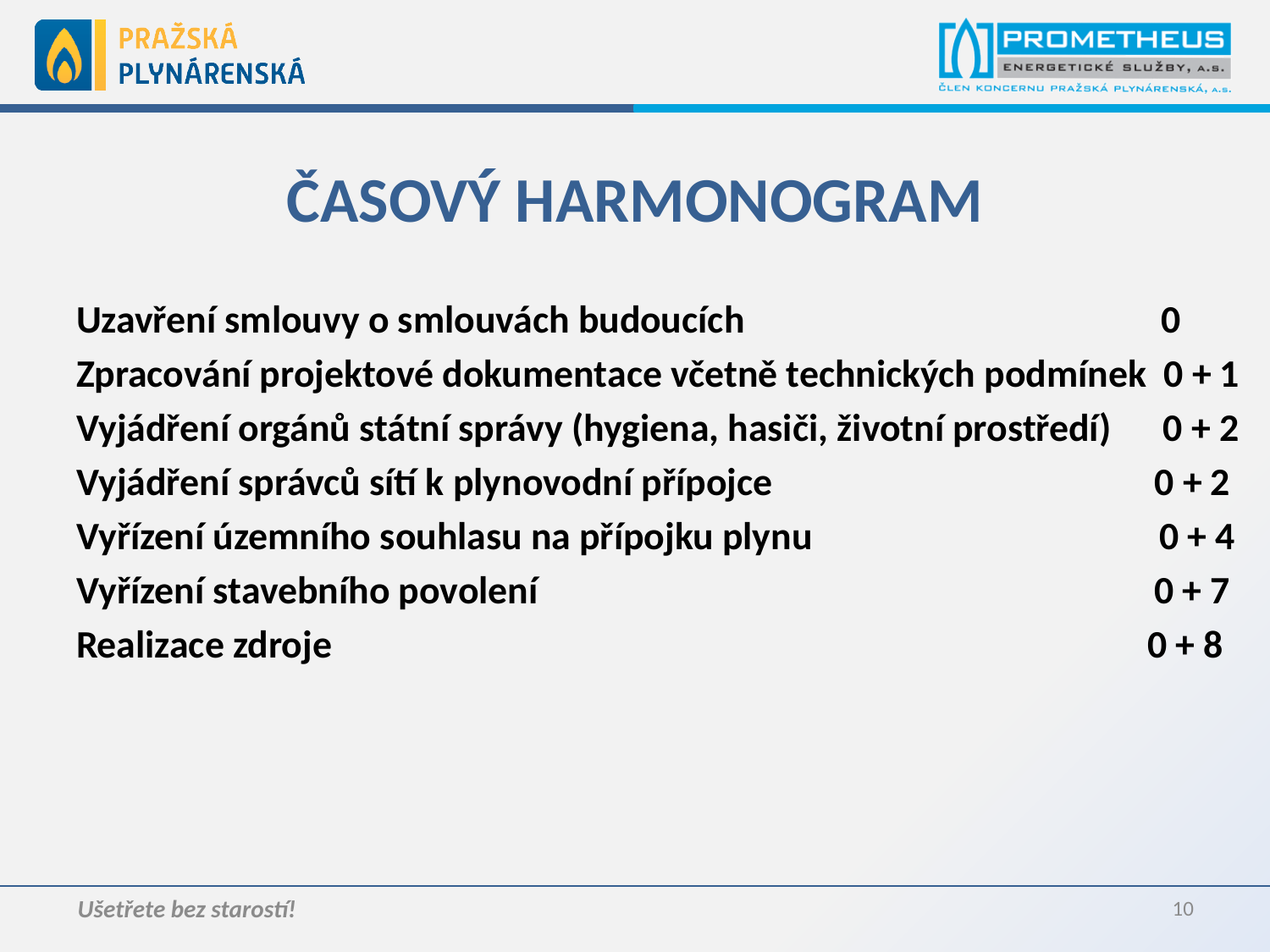

# Časový Harmonogram
Uzavření smlouvy o smlouvách budoucích                                                0
Zpracování projektové dokumentace včetně technických podmínek  0 + 1
Vyjádření orgánů státní správy (hygiena, hasiči, životní prostředí)      0 + 2
Vyjádření správců sítí k plynovodní přípojce                                            0 + 2
Vyřízení územního souhlasu na přípojku plynu                                        0 + 4
Vyřízení stavebního povolení                                                                       0 + 7
Realizace zdroje                                                                                              0 + 8
Ušetřete bez starostí!
10